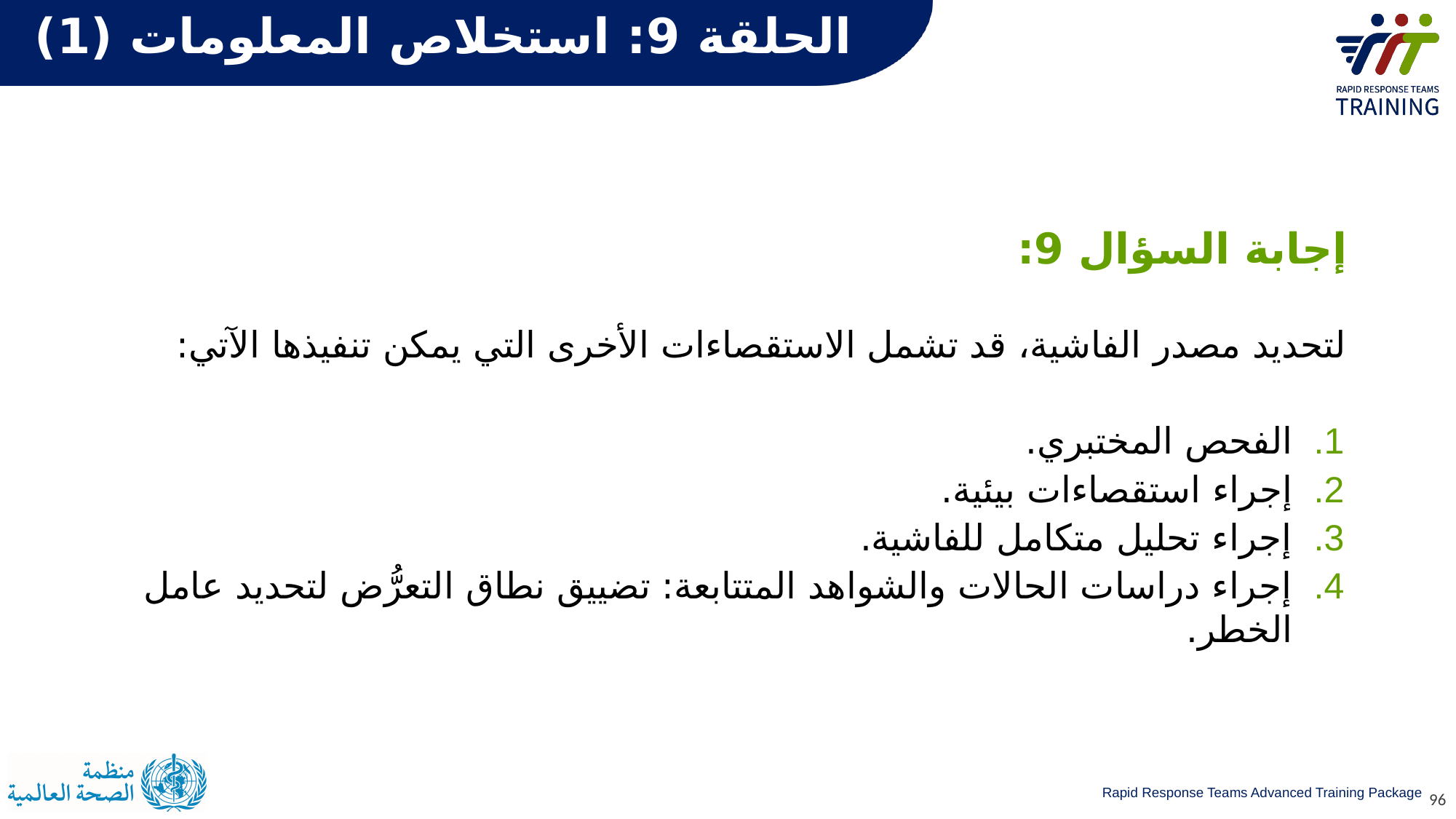

# الحلقة 9: استخلاص المعلومات (1)
إجابة السؤال 9:

لتحديد مصدر الفاشية، قد تشمل الاستقصاءات الأخرى التي يمكن تنفيذها الآتي:

الفحص المختبري.
إجراء استقصاءات بيئية.
إجراء تحليل متكامل للفاشية.
إجراء دراسات الحالات والشواهد المتتابعة: تضييق نطاق التعرُّض لتحديد عامل الخطر.